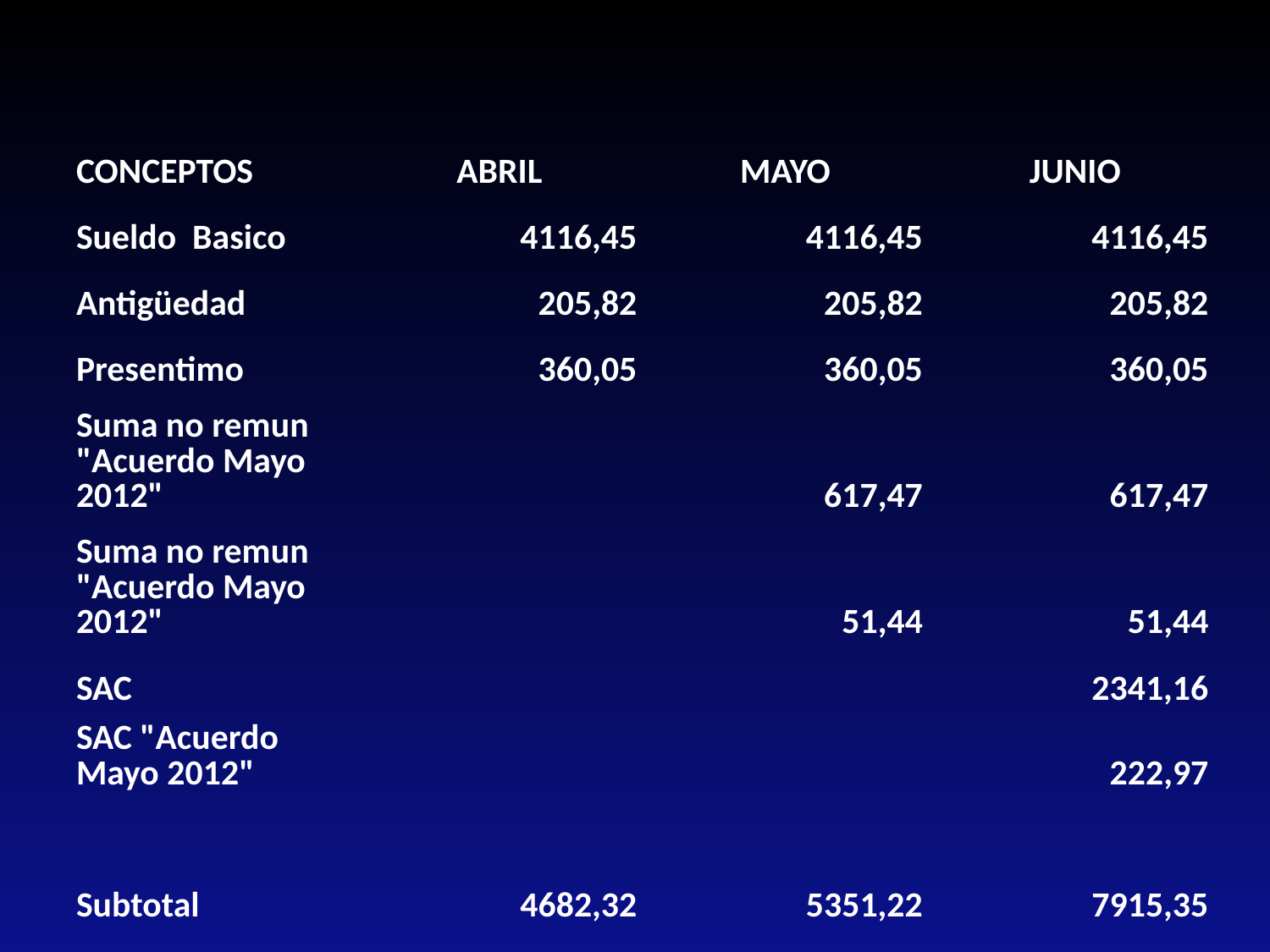

| CONCEPTOS | ABRIL | MAYO | JUNIO |
| --- | --- | --- | --- |
| Sueldo Basico | 4116,45 | 4116,45 | 4116,45 |
| Antigüedad | 205,82 | 205,82 | 205,82 |
| Presentimo | 360,05 | 360,05 | 360,05 |
| Suma no remun "Acuerdo Mayo 2012" |  | 617,47 | 617,47 |
| Suma no remun "Acuerdo Mayo 2012" |  | 51,44 | 51,44 |
| SAC |  |  | 2341,16 |
| SAC "Acuerdo Mayo 2012" |  |  | 222,97 |
|  |  |  |  |
| Subtotal | 4682,32 | 5351,22 | 7915,35 |